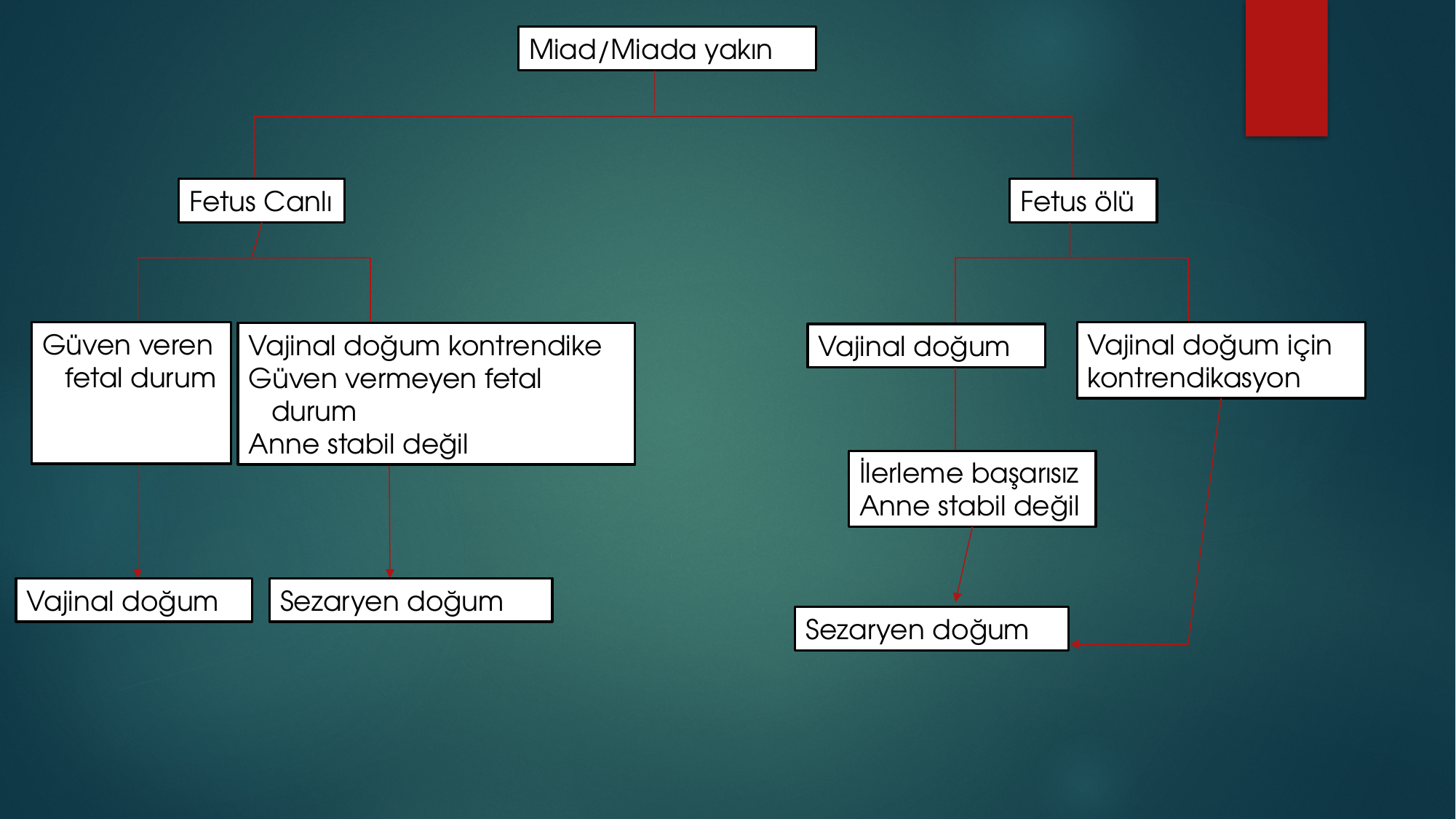

Miad/Miada yakın
Fetus Canlı
Fetus ölü
Güven veren
   fetal durum

Vajinal doğum için
kontrendikasyon
Vajinal doğum kontrendike
Güven vermeyen fetal
   durum
Anne stabil değil
Vajinal doğum
İlerleme başarısız
Anne stabil değil
Vajinal doğum
Sezaryen doğum
Sezaryen doğum